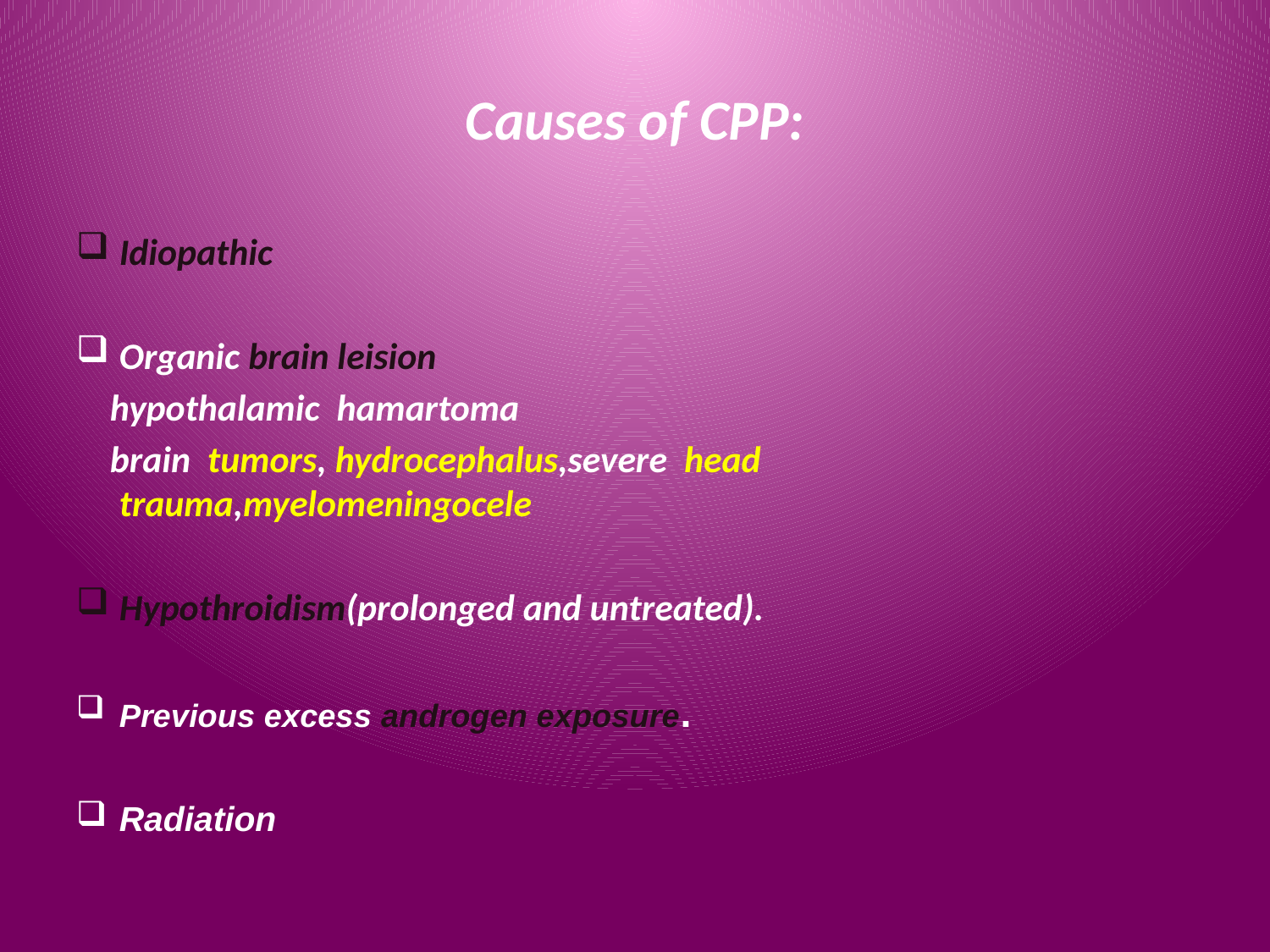

# Causes of CPP:
Idiopathic

Organic brain leision
    hypothalamic  hamartoma
    brain  tumors, hydrocephalus,severe  head            trauma,myelomeningocele

Hypothroidism(prolonged and untreated).

Previous excess androgen exposure.

Radiation